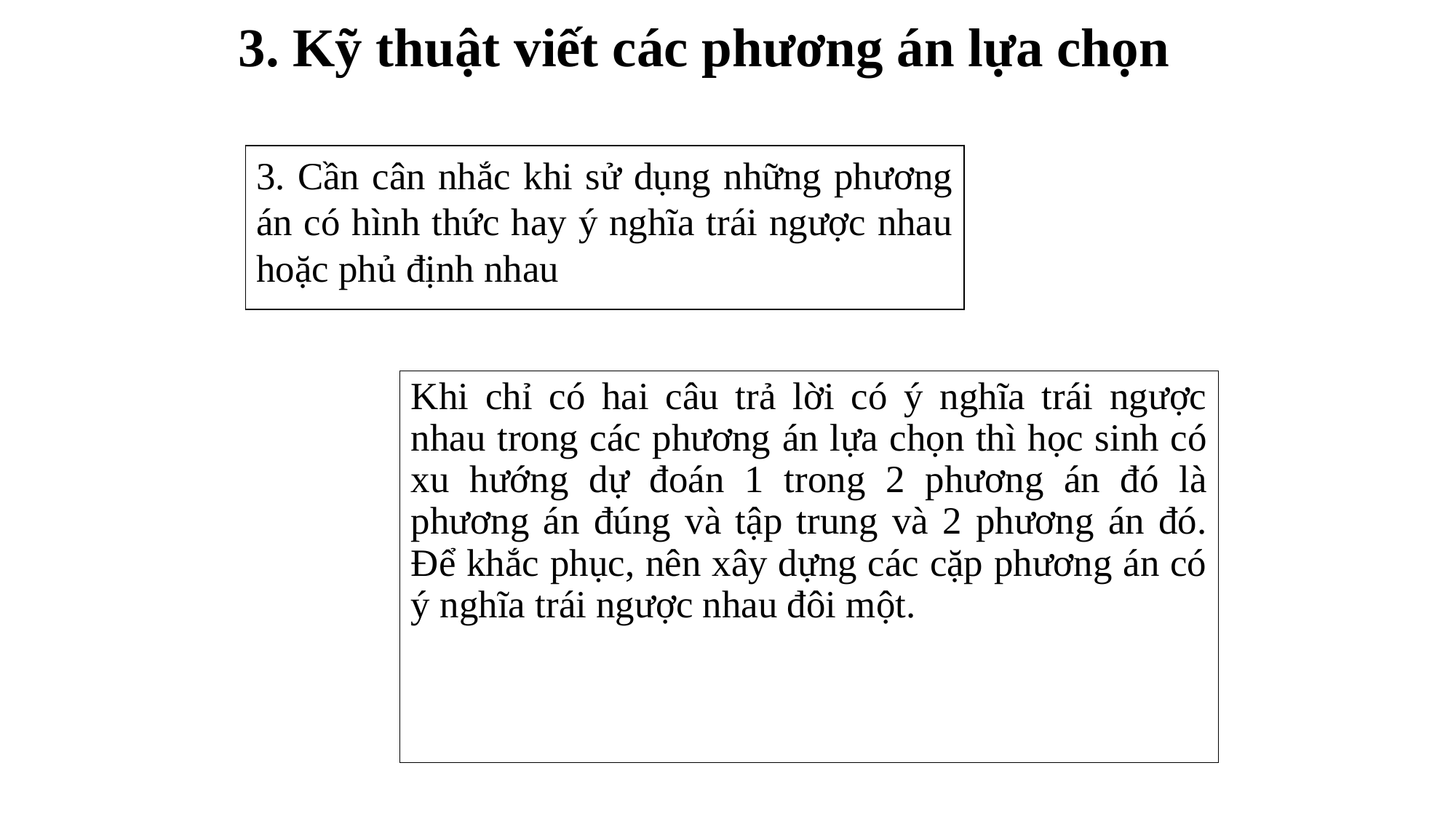

# 3. Kỹ thuật viết các phương án lựa chọn
3. Cần cân nhắc khi sử dụng những phương án có hình thức hay ý nghĩa trái ngược nhau hoặc phủ định nhau
Khi chỉ có hai câu trả lời có ý nghĩa trái ngược nhau trong các phương án lựa chọn thì học sinh có xu hướng dự đoán 1 trong 2 phương án đó là phương án đúng và tập trung và 2 phương án đó. Để khắc phục, nên xây dựng các cặp phương án có ý nghĩa trái ngược nhau đôi một.